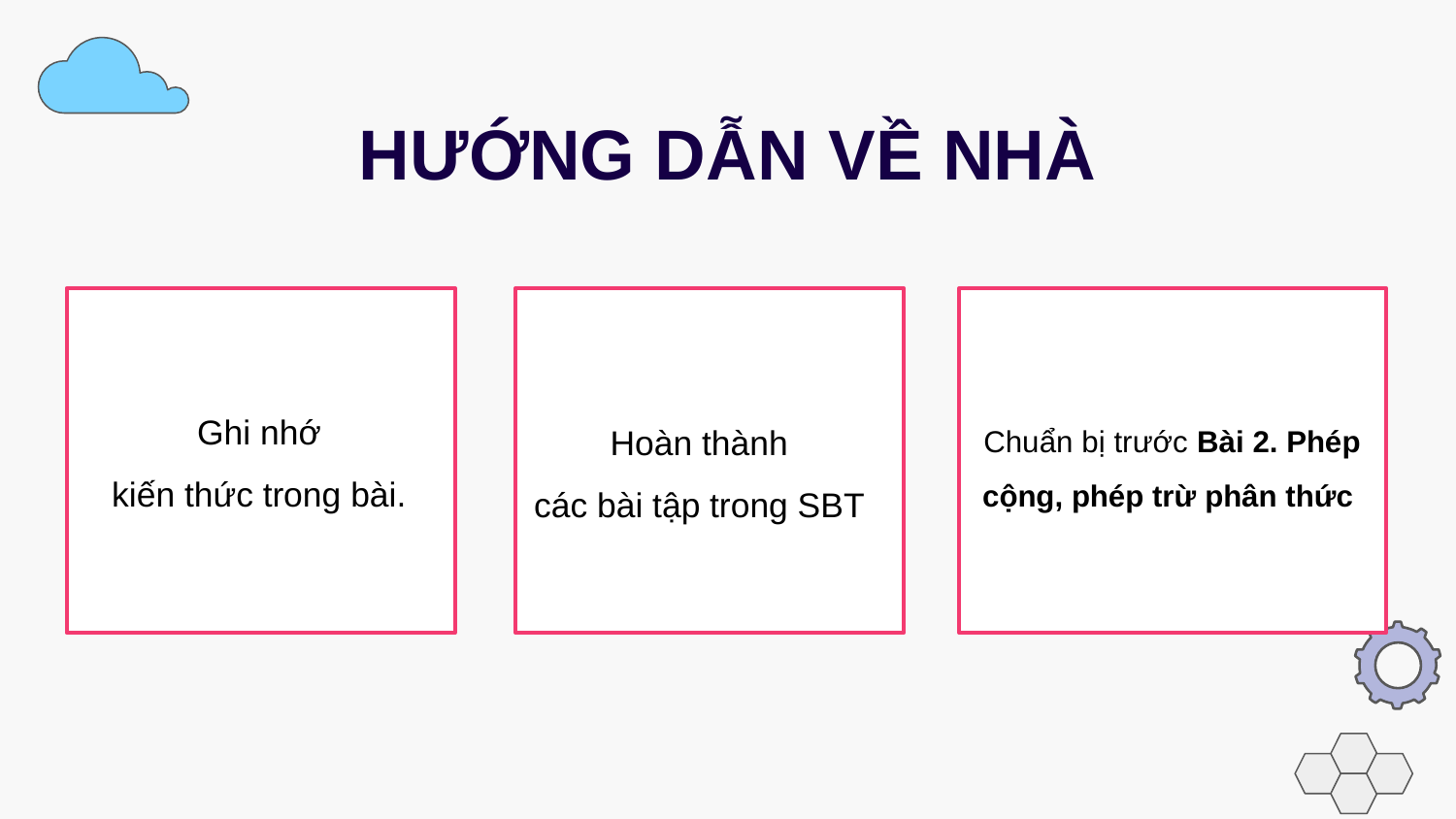

# HƯỚNG DẪN VỀ NHÀ

Ghi nhớ
kiến thức trong bài.

Hoàn thành
các bài tập trong SBT

Chuẩn bị trước Bài 2. Phép cộng, phép trừ phân thức